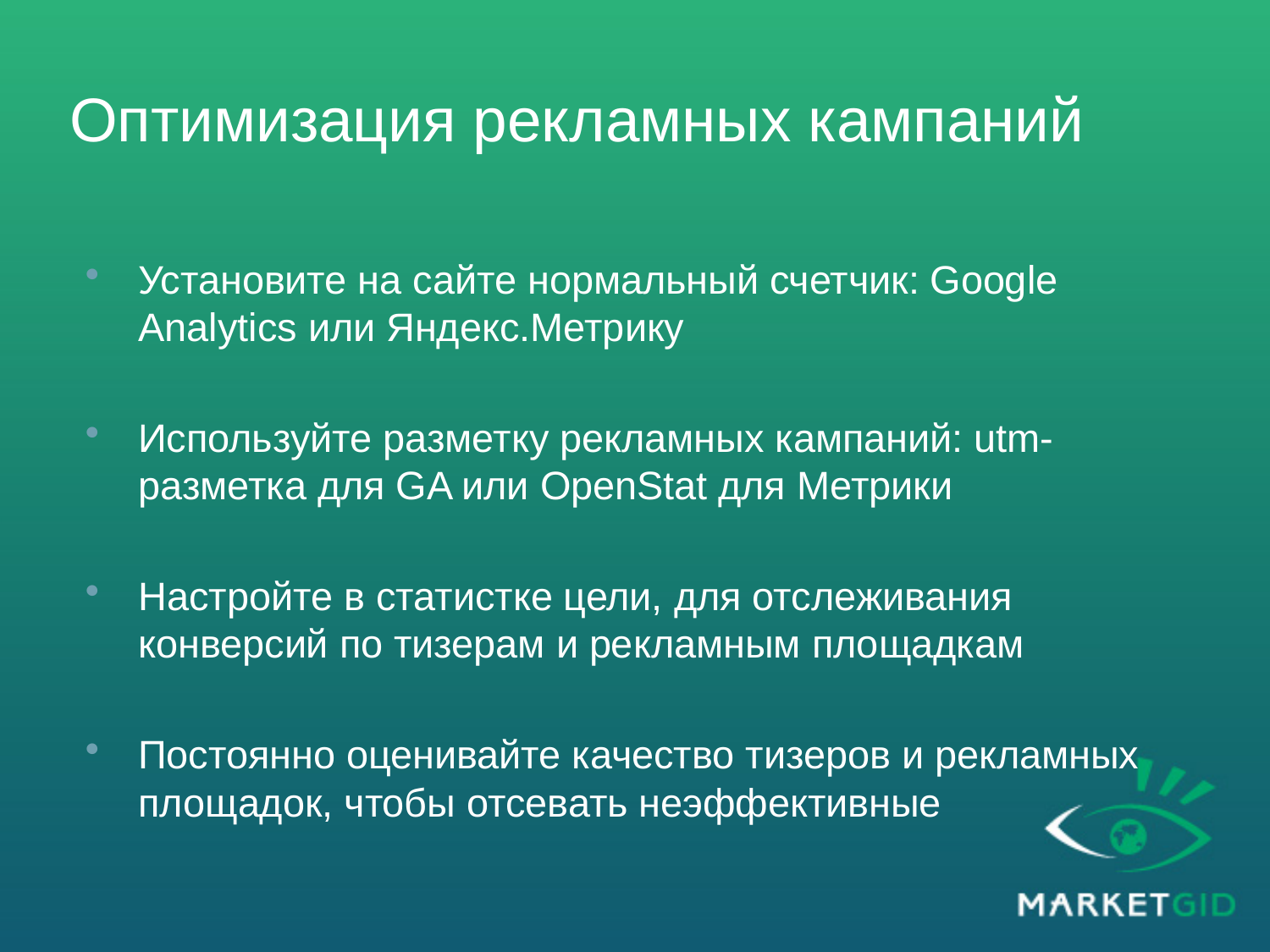

# Оптимизация рекламных кампаний
Установите на сайте нормальный счетчик: Google Analytics или Яндекс.Метрику

Используйте разметку рекламных кампаний: utm-разметка для GA или OpenStat для Метрики

Настройте в статистке цели, для отслеживания конверсий по тизерам и рекламным площадкам

Постоянно оценивайте качество тизеров и рекламных площадок, чтобы отсевать неэффективные